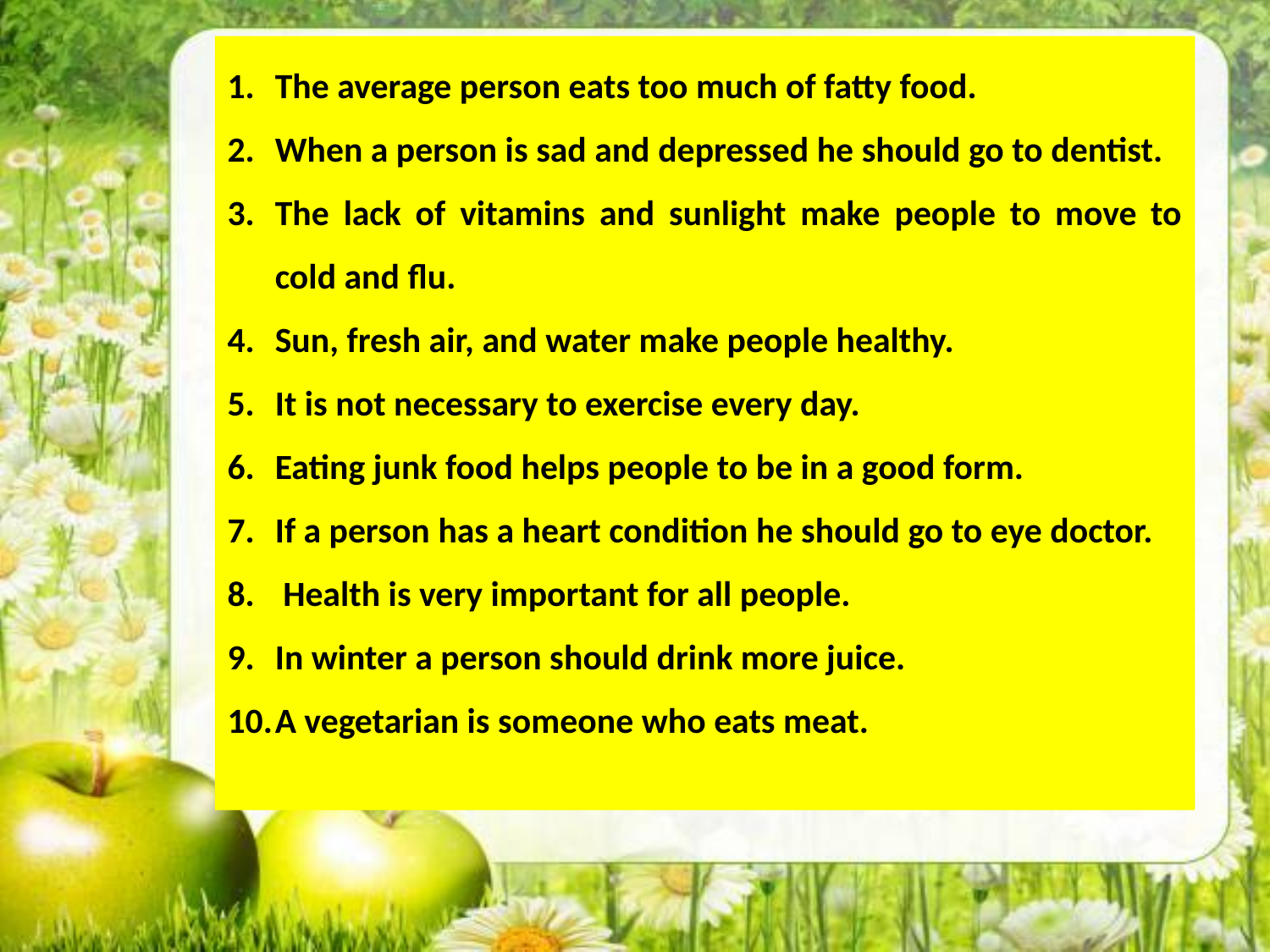

The average person eats too much of fatty food.
When a person is sad and depressed he should go to dentist.
The lack of vitamins and sunlight make people to move to cold and flu.
Sun, fresh air, and water make people healthy.
It is not necessary to exercise every day.
Eating junk food helps people to be in a good form.
If a person has a heart condition he should go to eye doctor.
 Health is very important for all people.
In winter a person should drink more juice.
A vegetarian is someone who eats meat.